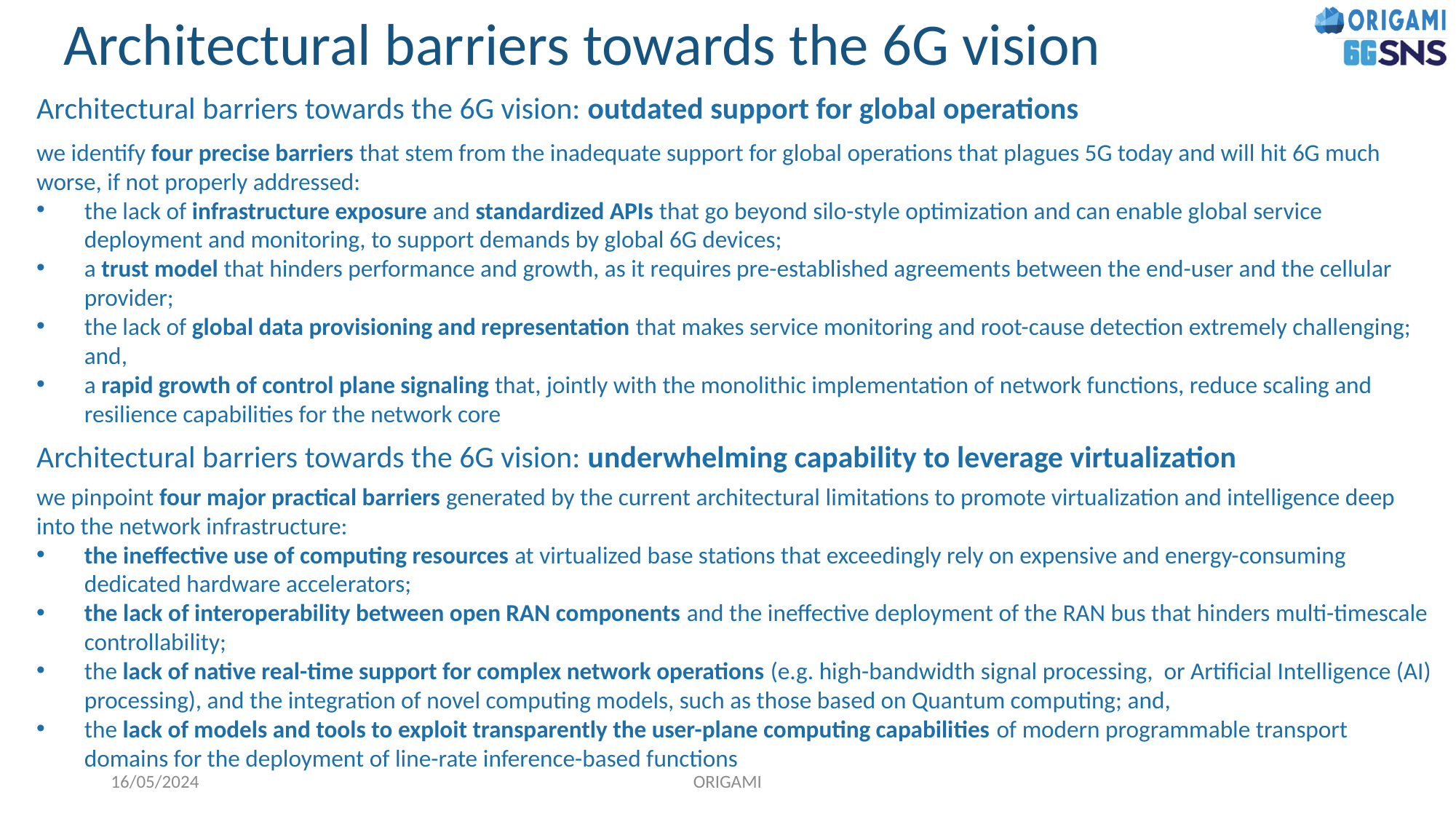

# Architectural barriers towards the 6G vision
Architectural barriers towards the 6G vision: outdated support for global operations
we identify four precise barriers that stem from the inadequate support for global operations that plagues 5G today and will hit 6G much worse, if not properly addressed:
the lack of infrastructure exposure and standardized APIs that go beyond silo-style optimization and can enable global service deployment and monitoring, to support demands by global 6G devices;
a trust model that hinders performance and growth, as it requires pre-established agreements between the end-user and the cellular provider;
the lack of global data provisioning and representation that makes service monitoring and root-cause detection extremely challenging; and,
a rapid growth of control plane signaling that, jointly with the monolithic implementation of network functions, reduce scaling and resilience capabilities for the network core
Architectural barriers towards the 6G vision: underwhelming capability to leverage virtualization
we pinpoint four major practical barriers generated by the current architectural limitations to promote virtualization and intelligence deep into the network infrastructure:
the ineffective use of computing resources at virtualized base stations that exceedingly rely on expensive and energy-consuming dedicated hardware accelerators;
the lack of interoperability between open RAN components and the ineffective deployment of the RAN bus that hinders multi-timescale controllability;
the lack of native real-time support for complex network operations (e.g. high-bandwidth signal processing,  or Artificial Intelligence (AI) processing), and the integration of novel computing models, such as those based on Quantum computing; and,
the lack of models and tools to exploit transparently the user-plane computing capabilities of modern programmable transport domains for the deployment of line-rate inference-based functions
16/05/2024
ORIGAMI